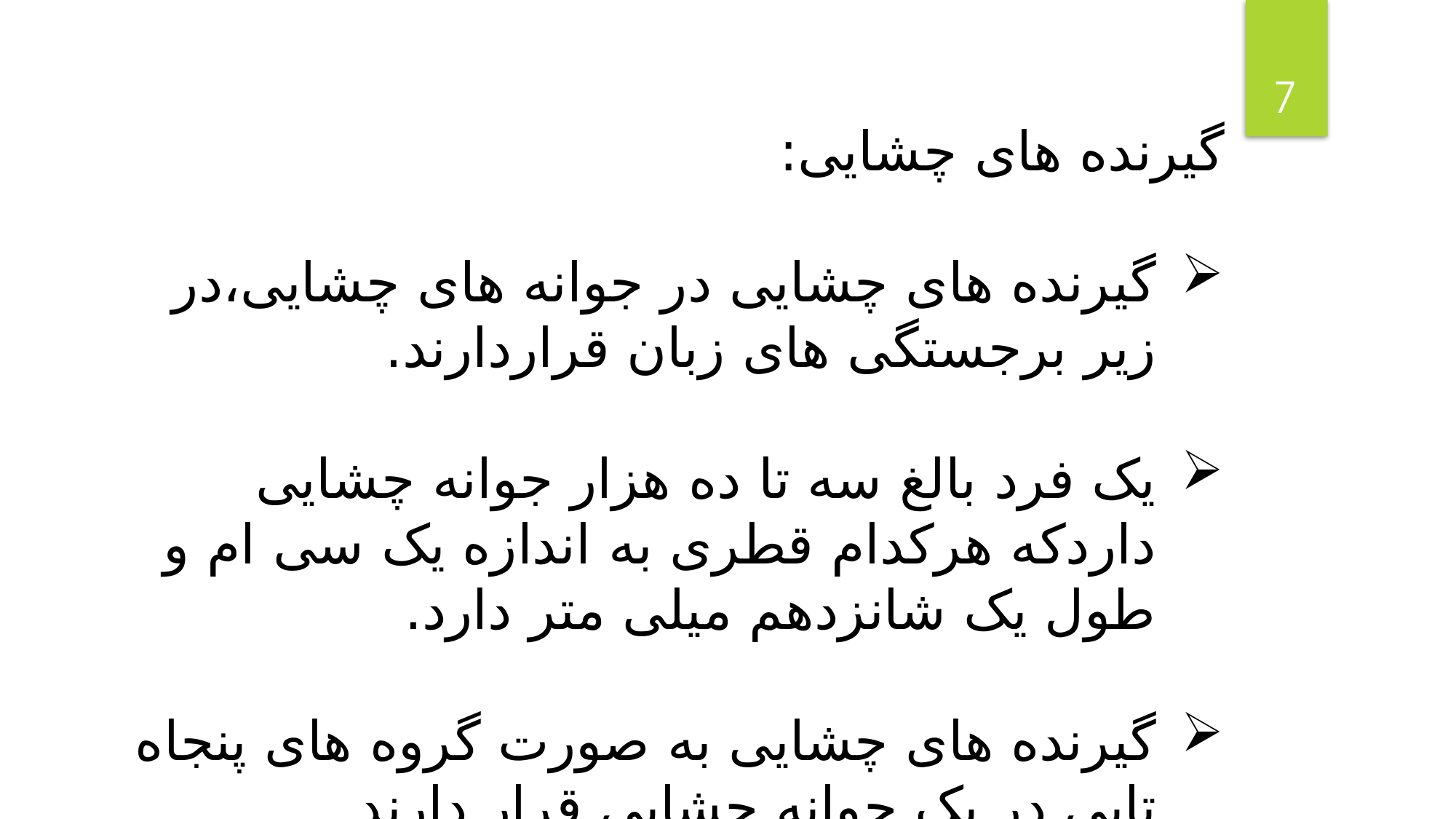

7
گیرنده های چشایی:

گیرنده های چشایی در جوانه های چشایی،در زیر برجستگی های زبان قراردارند.

یک فرد بالغ سه تا ده هزار جوانه چشایی داردکه هرکدام قطری به اندازه یک سی ام و طول یک شانزدهم میلی متر دارد.

گیرنده های چشایی به صورت گروه های پنجاه تایی در یک جوانه چشایی قرار دارند